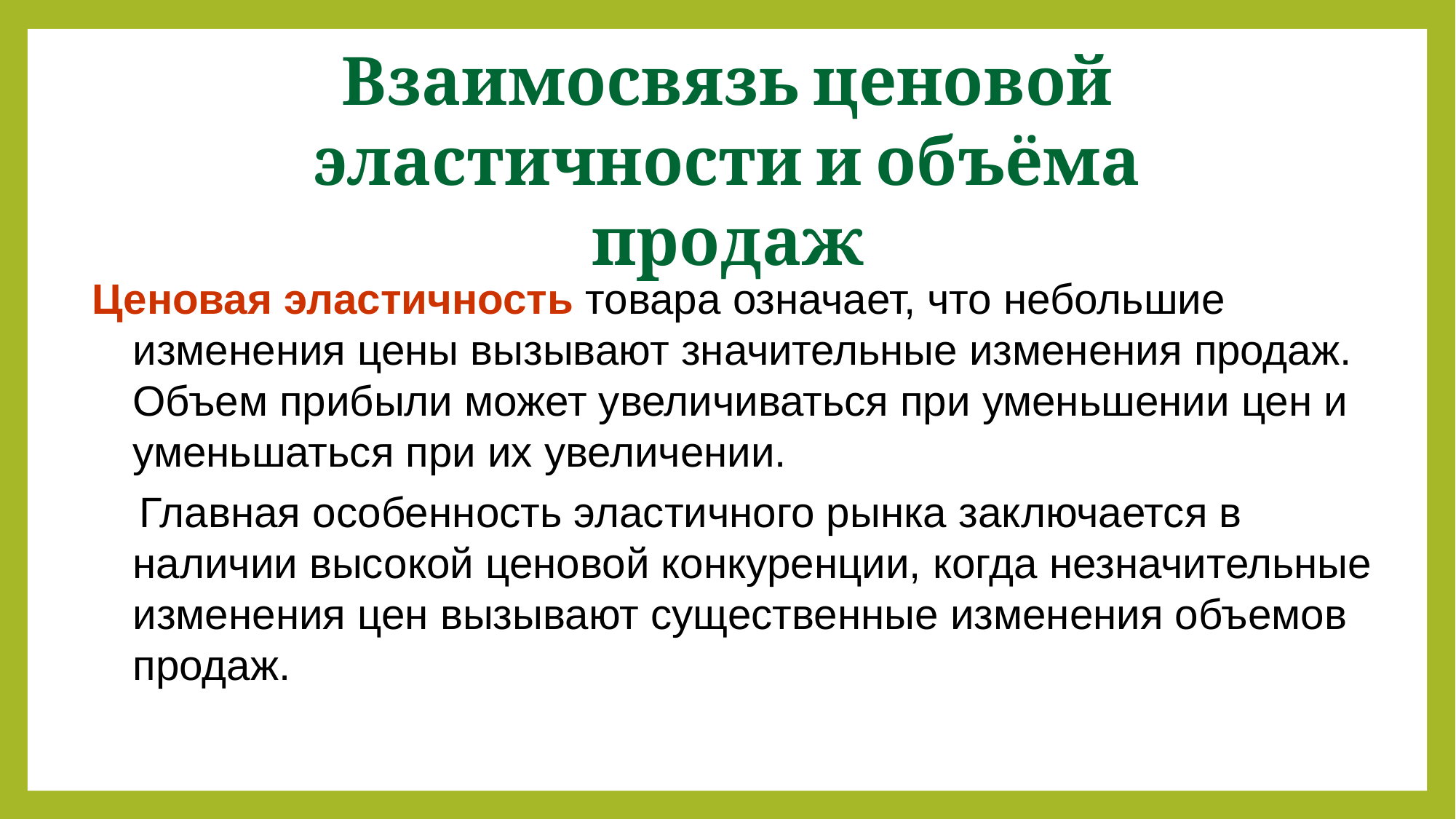

Взаимосвязь ценовой эластичности и объёма продаж
Ценовая эластичность товара означает, что небольшие изменения цены вызывают значительные изменения продаж. Объем прибыли может увеличиваться при уменьшении цен и уменьшаться при их увеличении.
    Главная особенность эластичного рынка заключается в наличии высокой ценовой конкуренции, когда незначительные изменения цен вызывают существенные изменения объемов продаж.